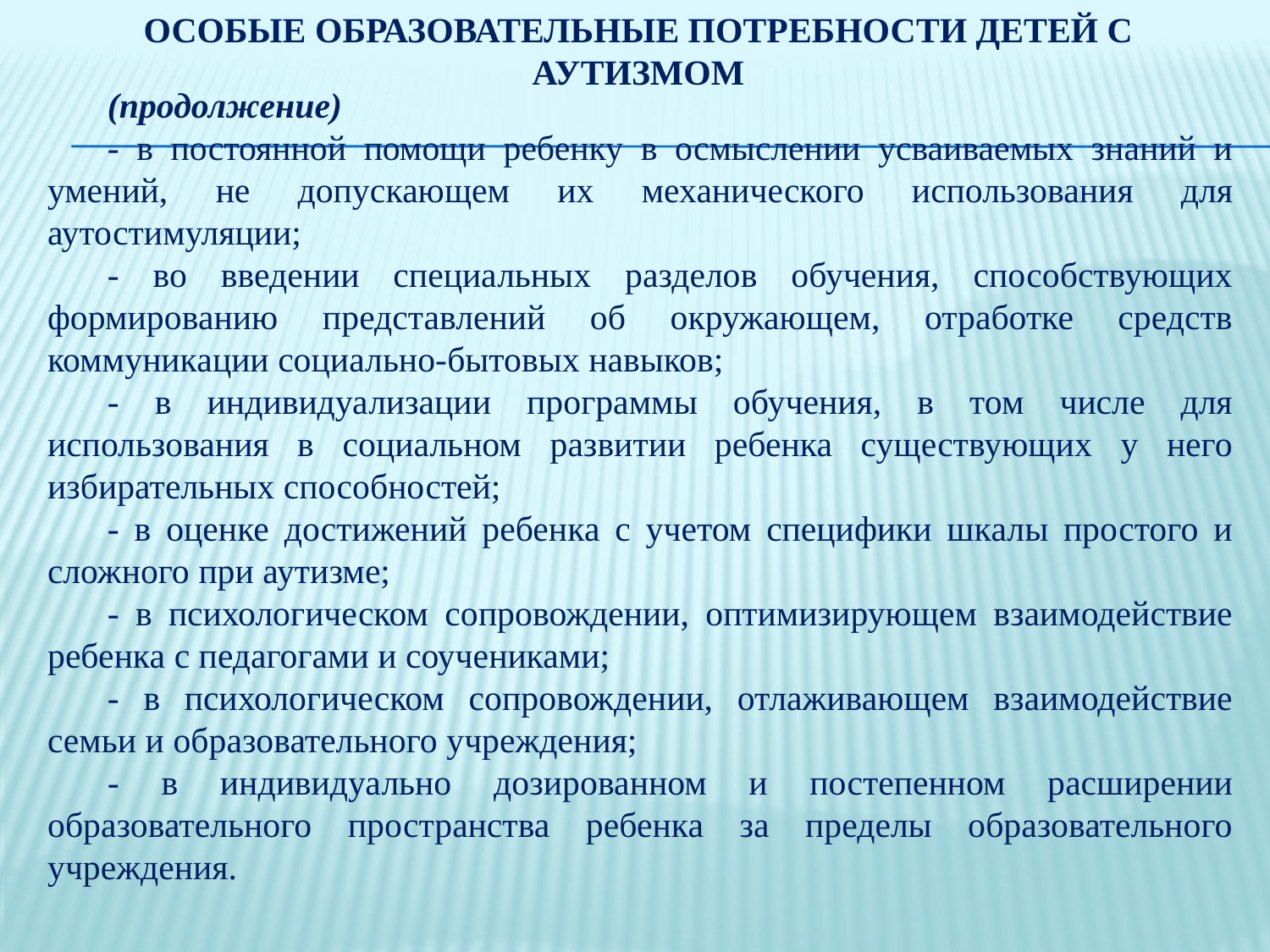

# Особые образовательные потребности детей с аутизмом
(продолжение)
- в постоянной помощи ребенку в осмыслении усваиваемых знаний и умений, не допускающем их механического использования для аутостимуляции;
- во введении специальных разделов обучения, способствующих формированию представлений об окружающем, отработке средств коммуникации социально-бытовых навыков;
- в индивидуализации программы обучения, в том числе для использования в социальном развитии ребенка существующих у него избирательных способностей;
- в оценке достижений ребенка с учетом специфики шкалы простого и сложного при аутизме;
- в психологическом сопровождении, оптимизирующем взаимодействие ребенка с педагогами и соучениками;
- в психологическом сопровождении, отлаживающем взаимодействие семьи и образовательного учреждения;
- в индивидуально дозированном и постепенном расширении образовательного пространства ребенка за пределы образовательного учреждения.